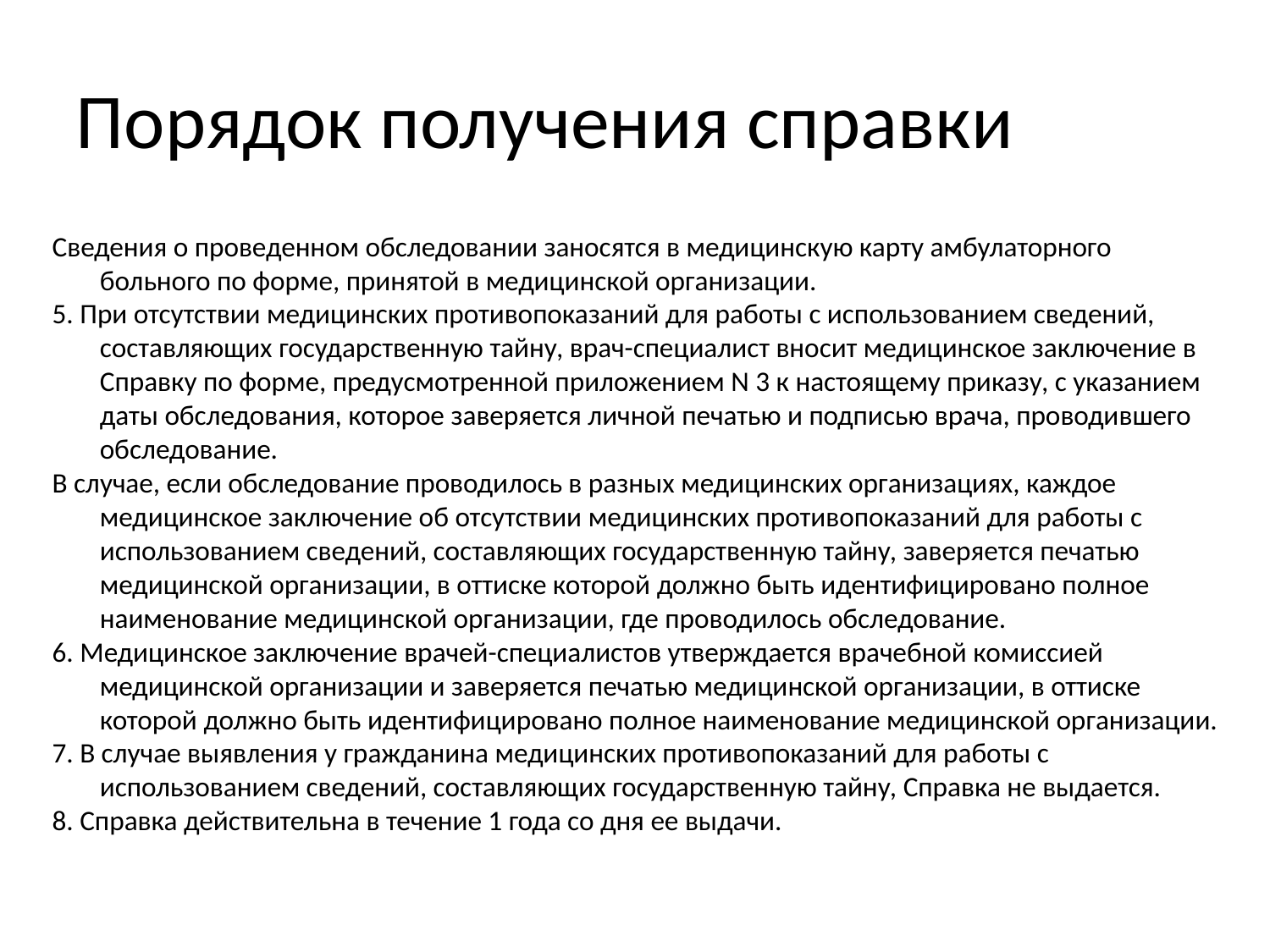

Порядок получения справки
Сведения о проведенном обследовании заносятся в медицинскую карту амбулаторного больного по форме, принятой в медицинской организации.
5. При отсутствии медицинских противопоказаний для работы с использованием сведений, составляющих государственную тайну, врач-специалист вносит медицинское заключение в Справку по форме, предусмотренной приложением N 3 к настоящему приказу, с указанием даты обследования, которое заверяется личной печатью и подписью врача, проводившего обследование.
В случае, если обследование проводилось в разных медицинских организациях, каждое медицинское заключение об отсутствии медицинских противопоказаний для работы с использованием сведений, составляющих государственную тайну, заверяется печатью медицинской организации, в оттиске которой должно быть идентифицировано полное наименование медицинской организации, где проводилось обследование.
6. Медицинское заключение врачей-специалистов утверждается врачебной комиссией медицинской организации и заверяется печатью медицинской организации, в оттиске которой должно быть идентифицировано полное наименование медицинской организации.
7. В случае выявления у гражданина медицинских противопоказаний для работы с использованием сведений, составляющих государственную тайну, Справка не выдается.
8. Справка действительна в течение 1 года со дня ее выдачи.